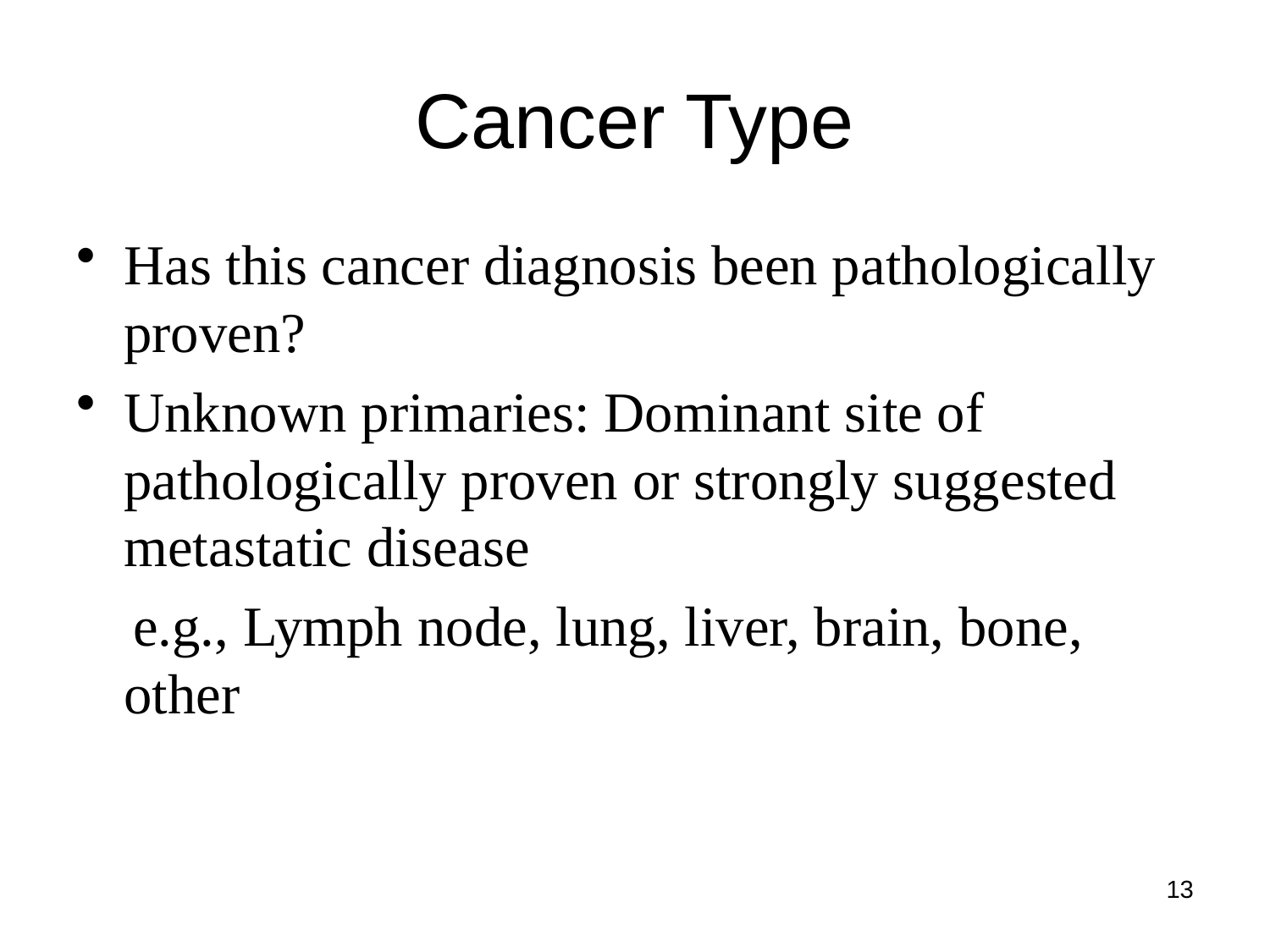

# Cancer Type
Has this cancer diagnosis been pathologically proven?
Unknown primaries: Dominant site of pathologically proven or strongly suggested metastatic disease
    e.g., Lymph node, lung, liver, brain, bone, other
13